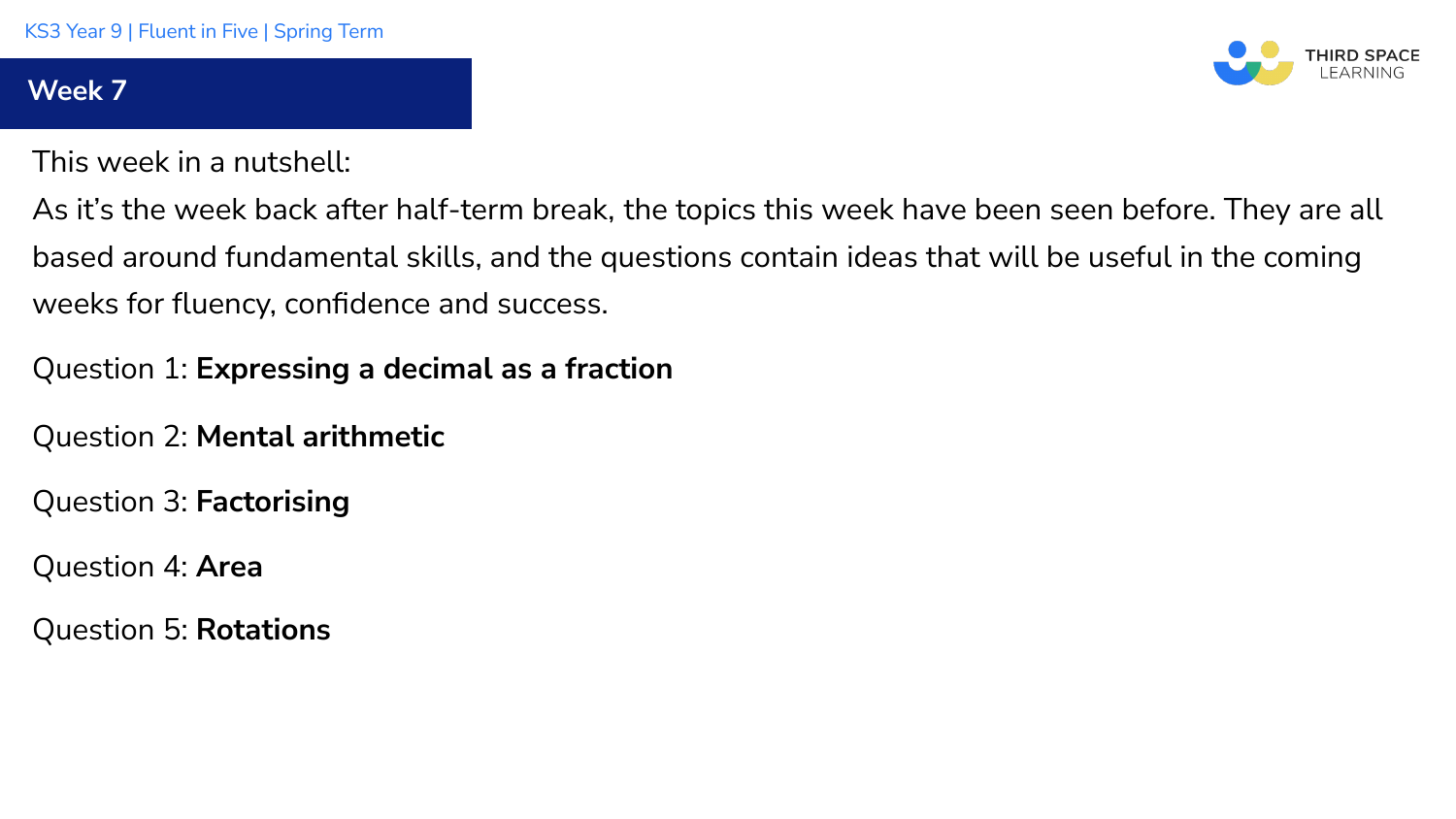

Week 7
| This week in a nutshell: As it’s the week back after half-term break, the topics this week have been seen before. They are all based around fundamental skills, and the questions contain ideas that will be useful in the coming weeks for fluency, confidence and success. |
| --- |
| Question 1: Expressing a decimal as a fraction |
| Question 2: Mental arithmetic |
| Question 3: Factorising |
| Question 4: Area |
| Question 5: Rotations |